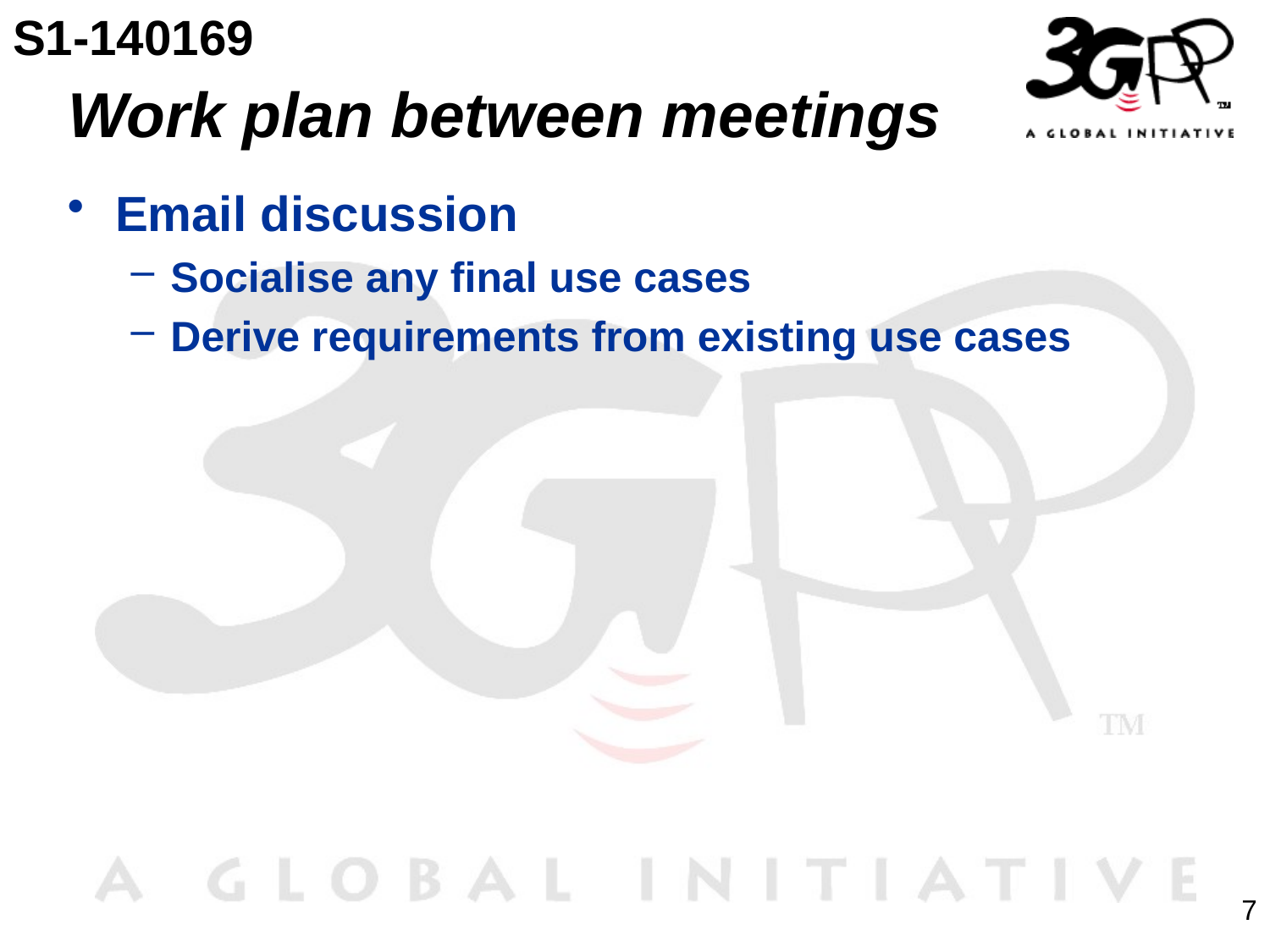

S1-140169
# Work plan between meetings
Email discussion
Socialise any final use cases
Derive requirements from existing use cases
7